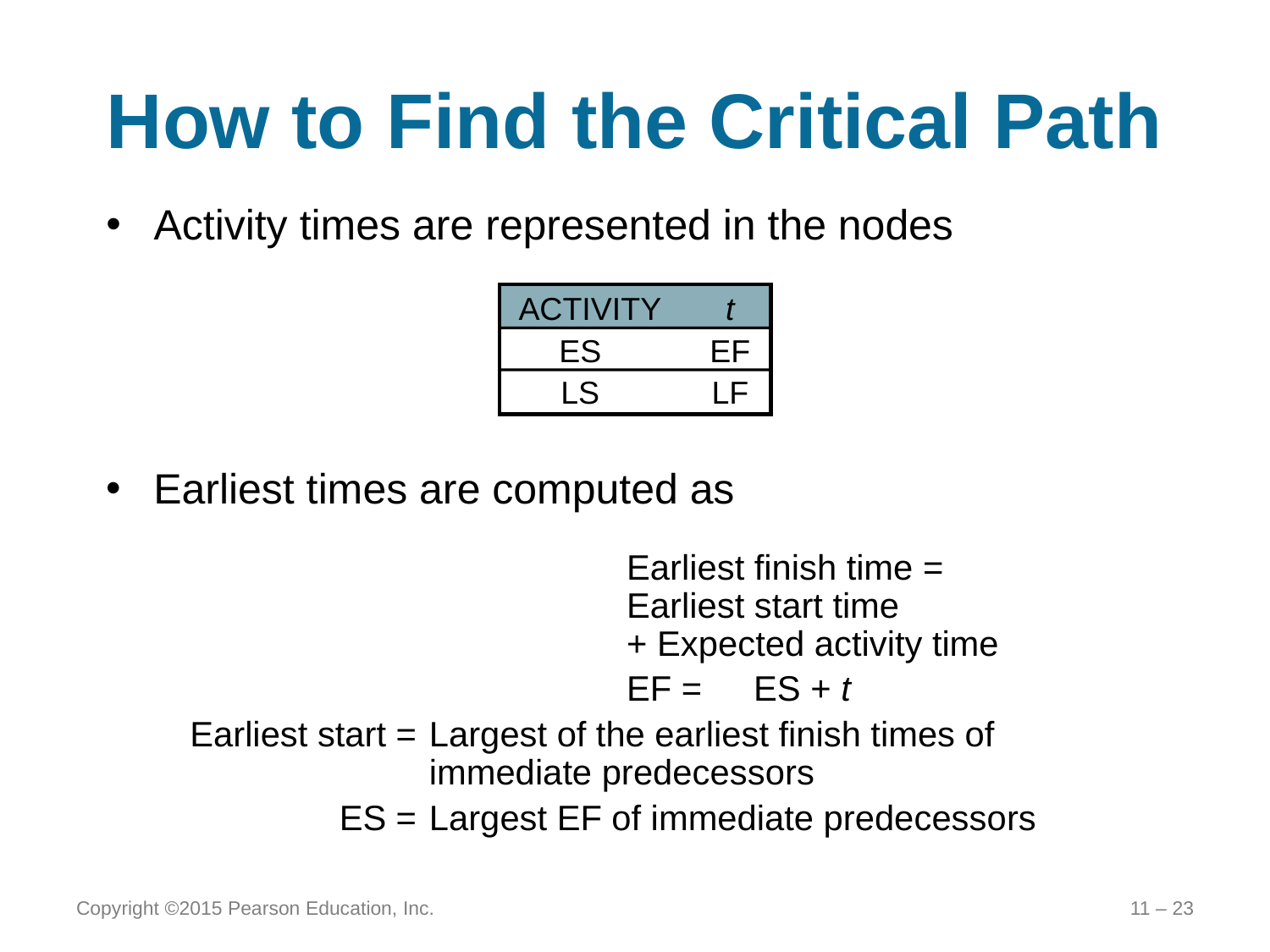

# How to Find the Critical Path
Activity times are represented in the nodes
	ACTIVITY	t
	ES	EF
	LS	LF

Earliest times are computed as
	Earliest finish time =	Earliest start time
+ Expected activity time
	EF =	ES + t
	Earliest start =	Largest of the earliest finish times of
		immediate predecessors
	ES =	Largest EF of immediate predecessors
Copyright ©2015 Pearson Education, Inc.
11 – 23